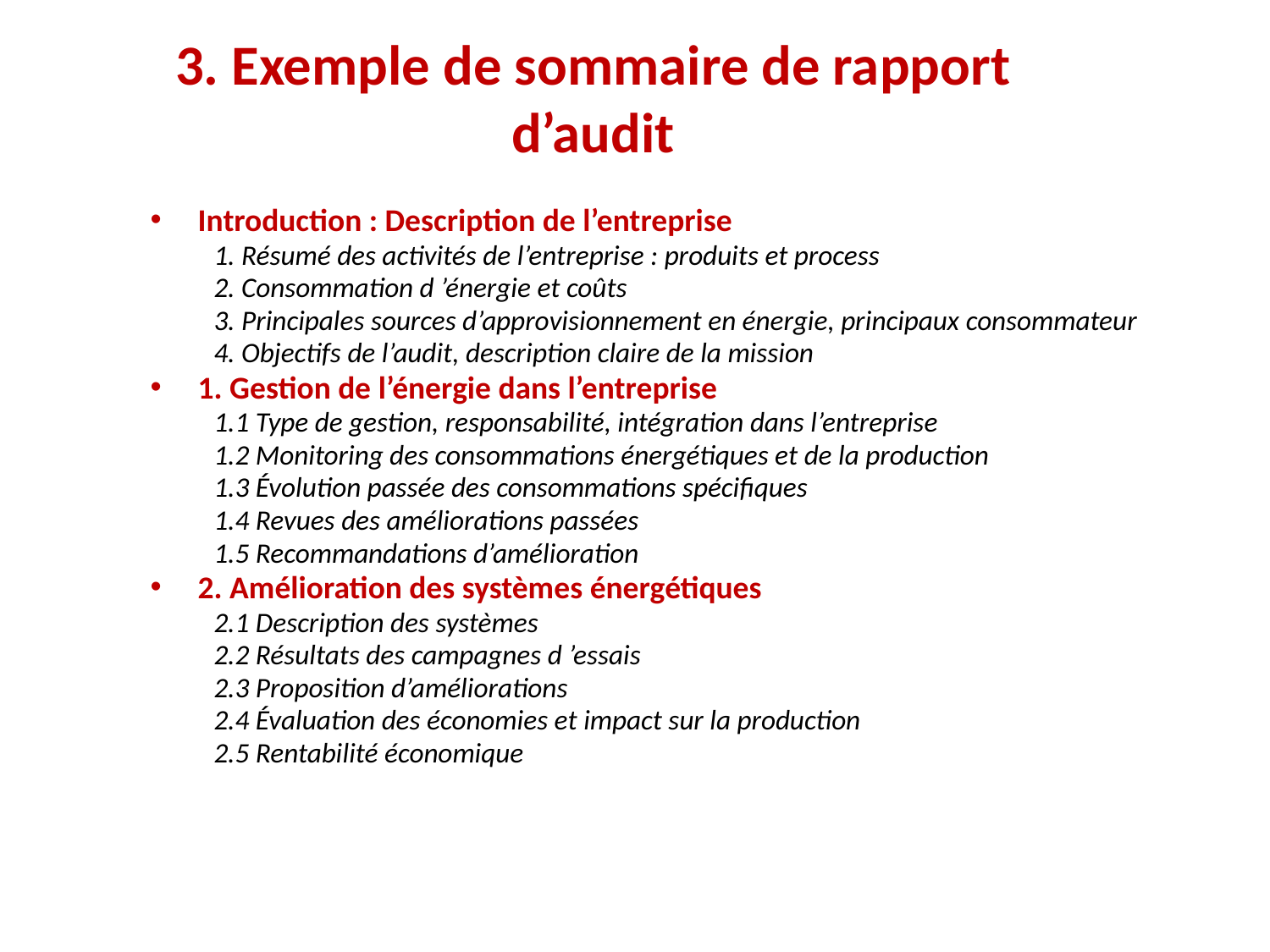

# 3. Exemple de sommaire de rapport d’audit
Introduction : Description de l’entreprise
1. Résumé des activités de l’entreprise : produits et process
2. Consommation d ’énergie et coûts
3. Principales sources d’approvisionnement en énergie, principaux consommateur
4. Objectifs de l’audit, description claire de la mission
1. Gestion de l’énergie dans l’entreprise
1.1 Type de gestion, responsabilité, intégration dans l’entreprise
1.2 Monitoring des consommations énergétiques et de la production
1.3 Évolution passée des consommations spécifiques
1.4 Revues des améliorations passées
1.5 Recommandations d’amélioration
2. Amélioration des systèmes énergétiques
2.1 Description des systèmes
2.2 Résultats des campagnes d ’essais
2.3 Proposition d’améliorations
2.4 Évaluation des économies et impact sur la production
2.5 Rentabilité économique